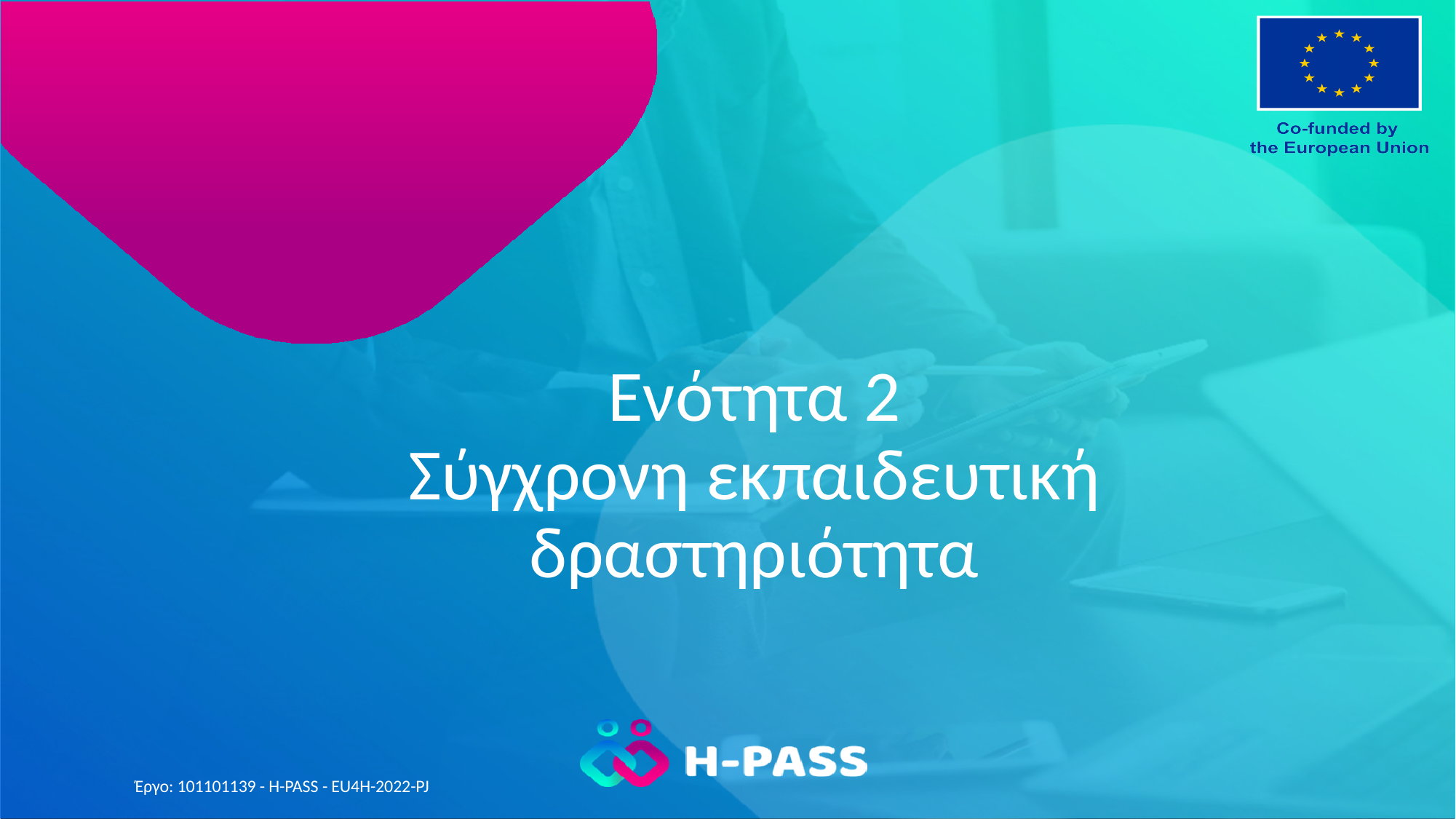

# Ενότητα 2 Σύγχρονη εκπαιδευτική δραστηριότητα

Έργο: 101101139 - H-PASS - EU4H-2022-PJ